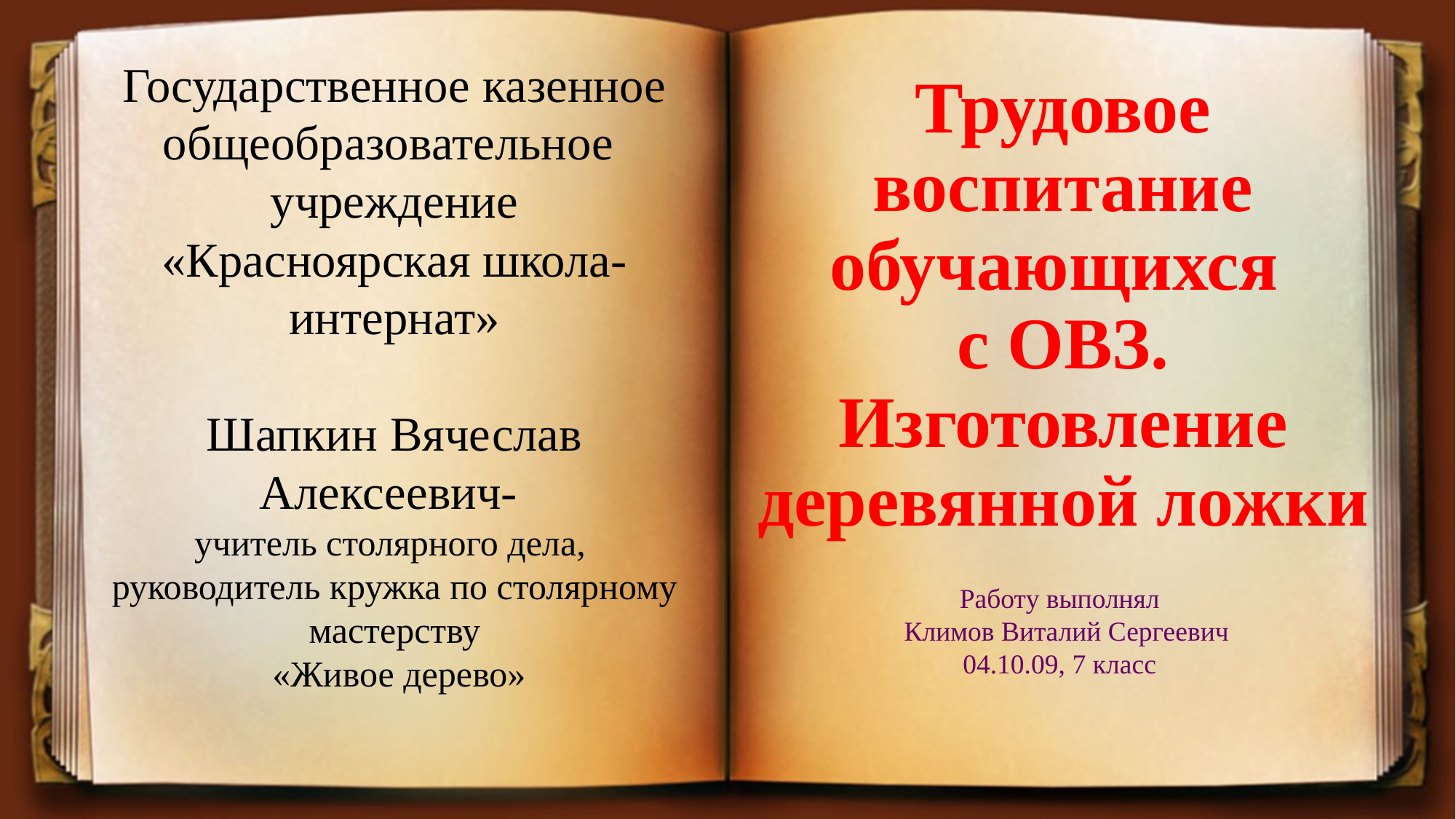

Трудовое воспитание обучающихся
с ОВЗ.
Изготовление
деревянной ложки
Государственное казенное общеобразовательное  учреждение «Красноярская школа-интернат»

Шапкин Вячеслав Алексеевич-
учитель столярного дела,
руководитель кружка по столярному мастерству
 «Живое дерево»

Работу выполнял
 Климов Виталий Сергеевич
04.10.09, 7 класс